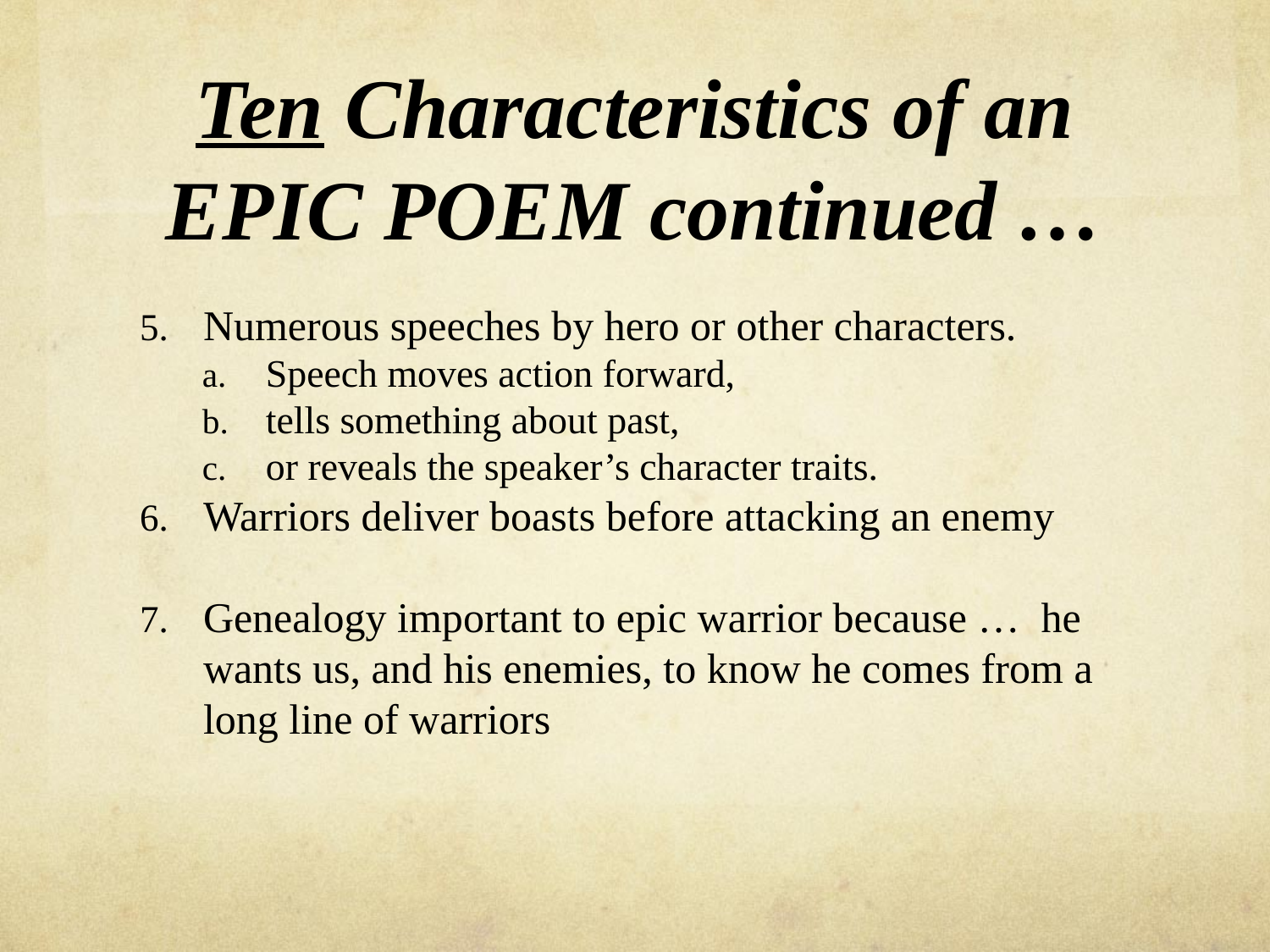

# Ten Characteristics of an EPIC POEM continued …

Numerous speeches by hero or other characters.
Speech moves action forward,
tells something about past,
or reveals the speaker’s character traits.
Warriors deliver boasts before attacking an enemy

Genealogy important to epic warrior because …  he wants us, and his enemies, to know he comes from a long line of warriors